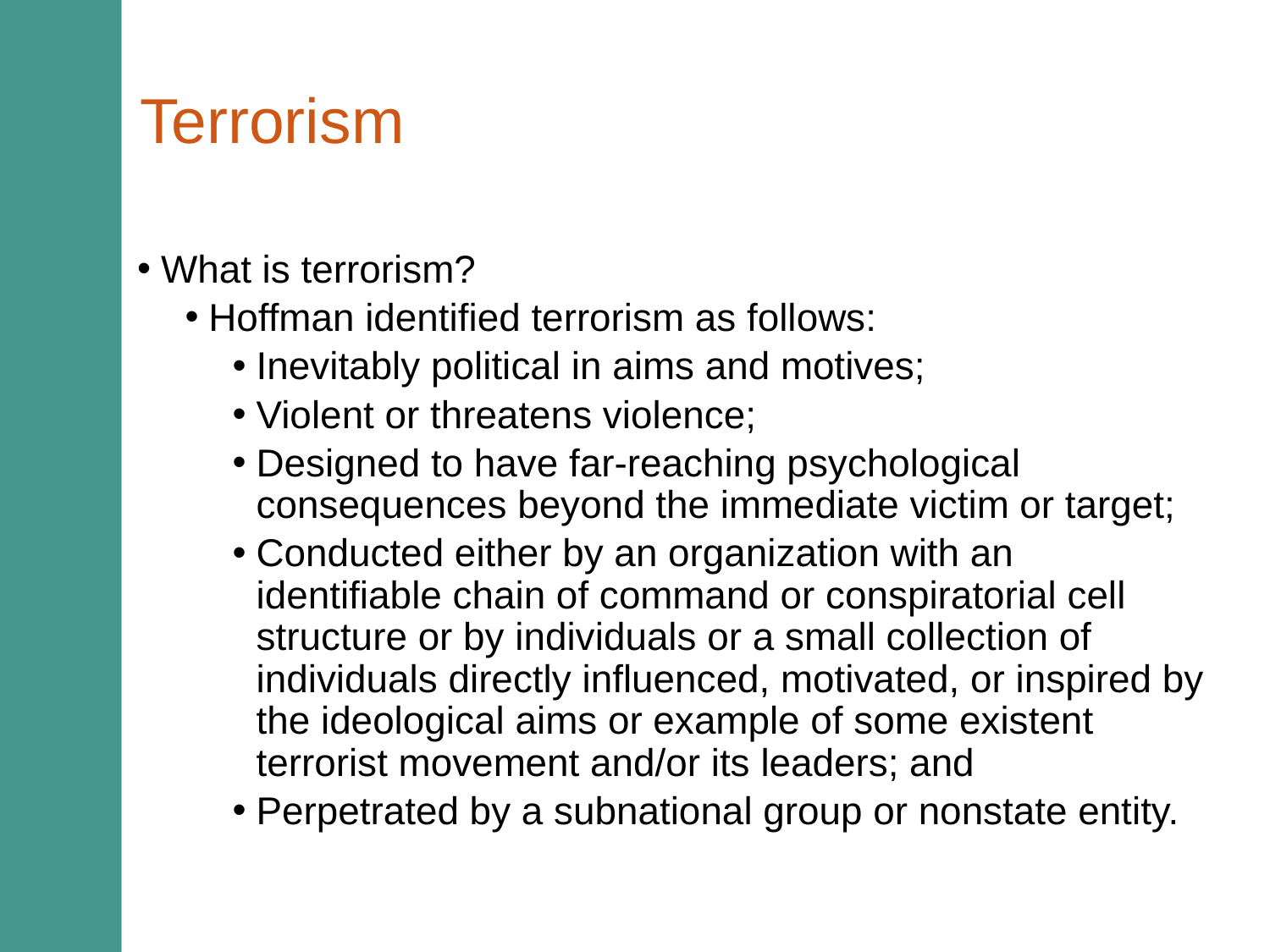

# Terrorism
What is terrorism?
Hoffman identified terrorism as follows:
Inevitably political in aims and motives;
Violent or threatens violence;
Designed to have far-reaching psychological consequences beyond the immediate victim or target;
Conducted either by an organization with an identifiable chain of command or conspiratorial cell structure or by individuals or a small collection of individuals directly influenced, motivated, or inspired by the ideological aims or example of some existent terrorist movement and/or its leaders; and
Perpetrated by a subnational group or nonstate entity.